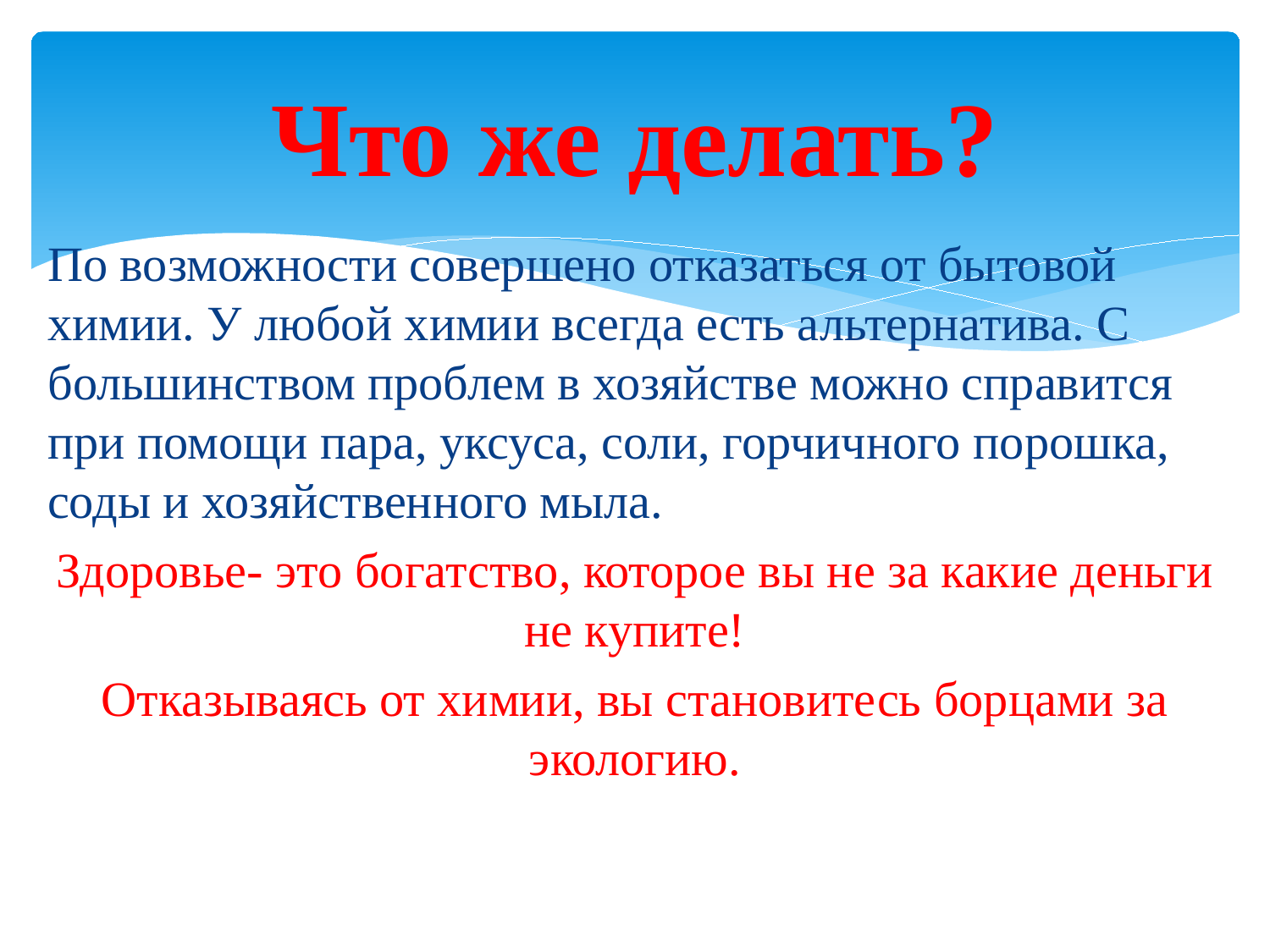

# Что же делать?
По возможности совершено отказаться от бытовой химии. У любой химии всегда есть альтернатива. С большинством проблем в хозяйстве можно справится при помощи пара, уксуса, соли, горчичного порошка, соды и хозяйственного мыла.
Здоровье- это богатство, которое вы не за какие деньги не купите!
Отказываясь от химии, вы становитесь борцами за экологию.